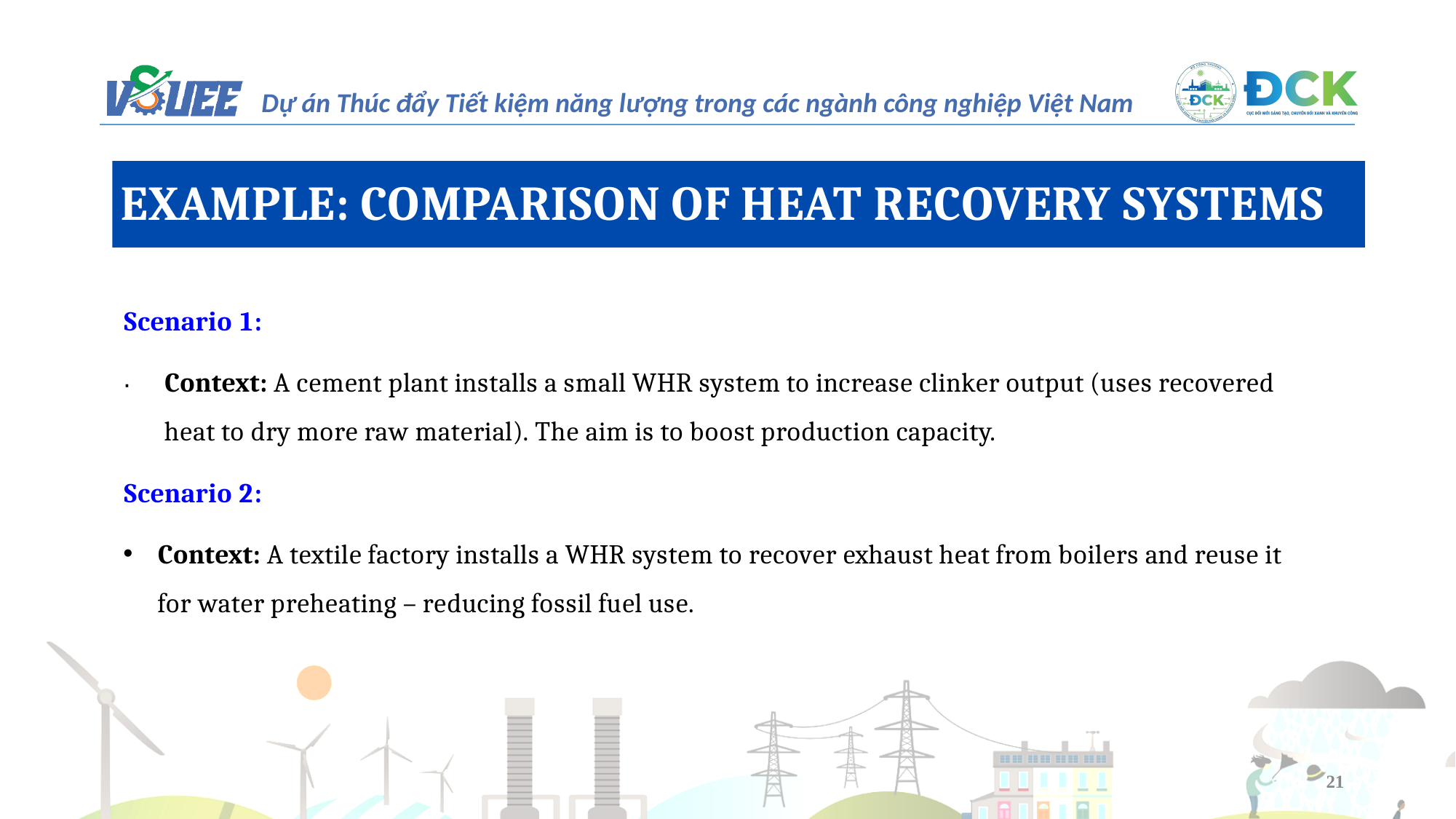

EXAMPLE: COMPARISON OF HEAT RECOVERY SYSTEMS
Scenario 1:
Context: A cement plant installs a small WHR system to increase clinker output (uses recovered heat to dry more raw material). The aim is to boost production capacity.
Scenario 2:
Context: A textile factory installs a WHR system to recover exhaust heat from boilers and reuse it for water preheating – reducing fossil fuel use.
21